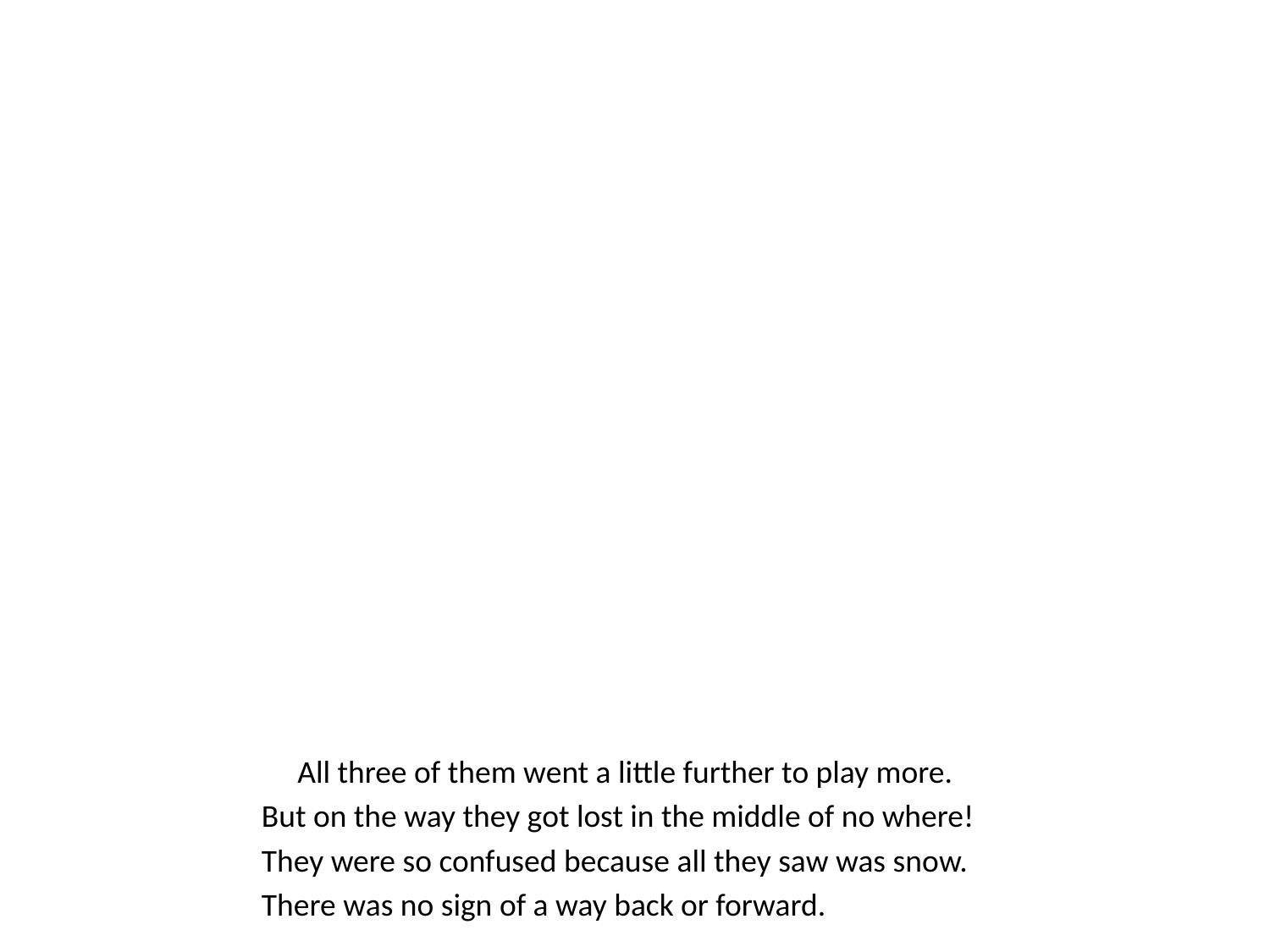

#
     All three of them went a little further to play more.
But on the way they got lost in the middle of no where!
They were so confused because all they saw was snow.
There was no sign of a way back or forward.